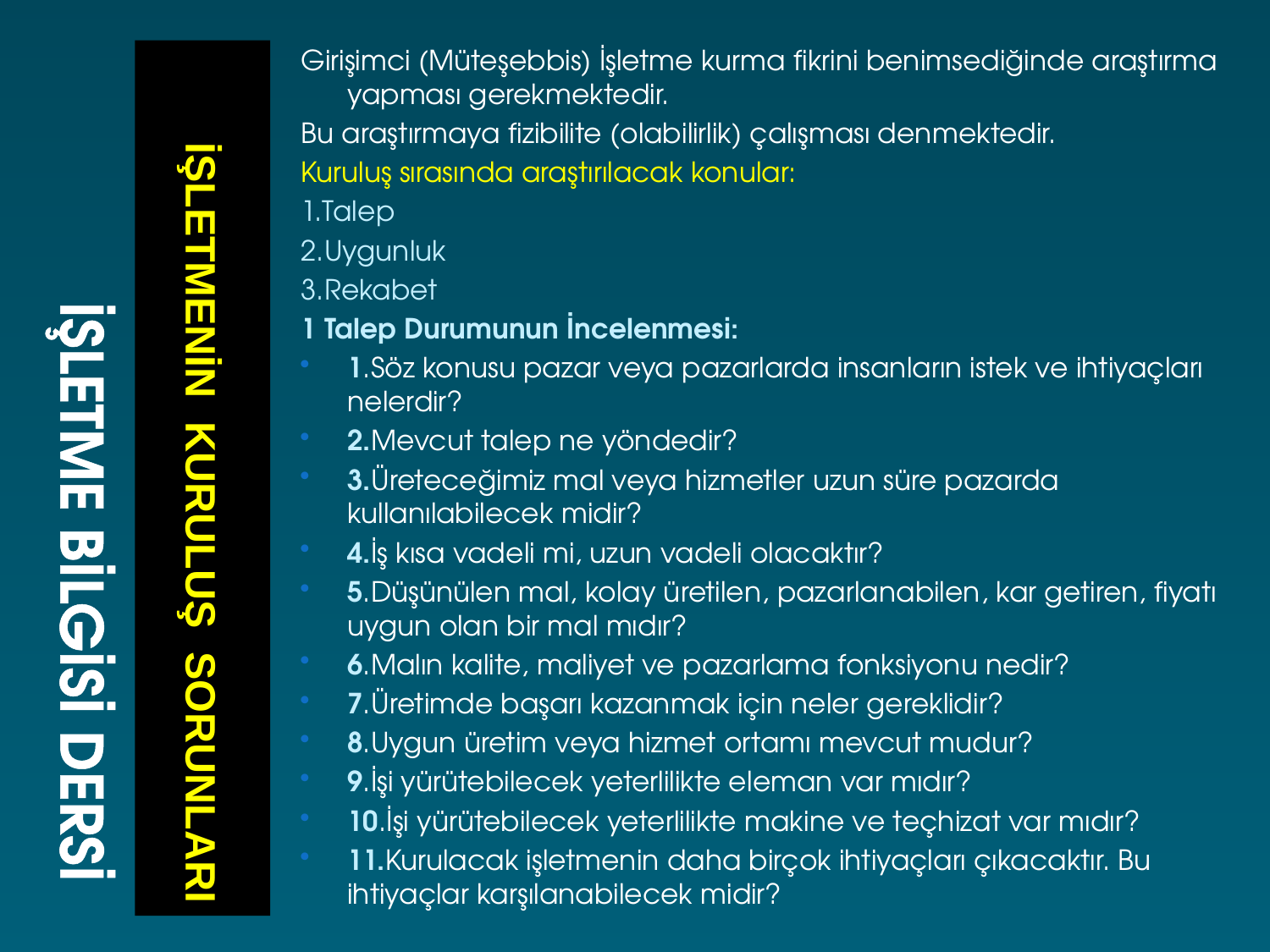

Girişimci (Müteşebbis) İşletme kurma fikrini benimsediğinde araştırma yapması gerekmektedir.
Bu araştırmaya fizibilite (olabilirlik) çalışması denmektedir.
Kuruluş sırasında araştırılacak konular:
1.Talep
2.Uygunluk
3.Rekabet
1 Talep Durumunun İncelenmesi:
1.Söz konusu pazar veya pazarlarda insanların istek ve ihtiyaçları nelerdir?
2.Mevcut talep ne yöndedir?
3.Üreteceğimiz mal veya hizmetler uzun süre pazarda kullanılabilecek midir?
4.İş kısa vadeli mi, uzun vadeli olacaktır?
5.Düşünülen mal, kolay üretilen, pazarlanabilen, kar getiren, fiyatı uygun olan bir mal mıdır?
6.Malın kalite, maliyet ve pazarlama fonksiyonu nedir?
7.Üretimde başarı kazanmak için neler gereklidir?
8.Uygun üretim veya hizmet ortamı mevcut mudur?
9.İşi yürütebilecek yeterlilikte eleman var mıdır?
10.İşi yürütebilecek yeterlilikte makine ve teçhizat var mıdır?
11.Kurulacak işletmenin daha birçok ihtiyaçları çıkacaktır. Bu ihtiyaçlar karşılanabilecek midir?

# İŞLETME BİLGİSİ DERSİ
İŞLETMENİN  KURULUŞ  SORUNLARI